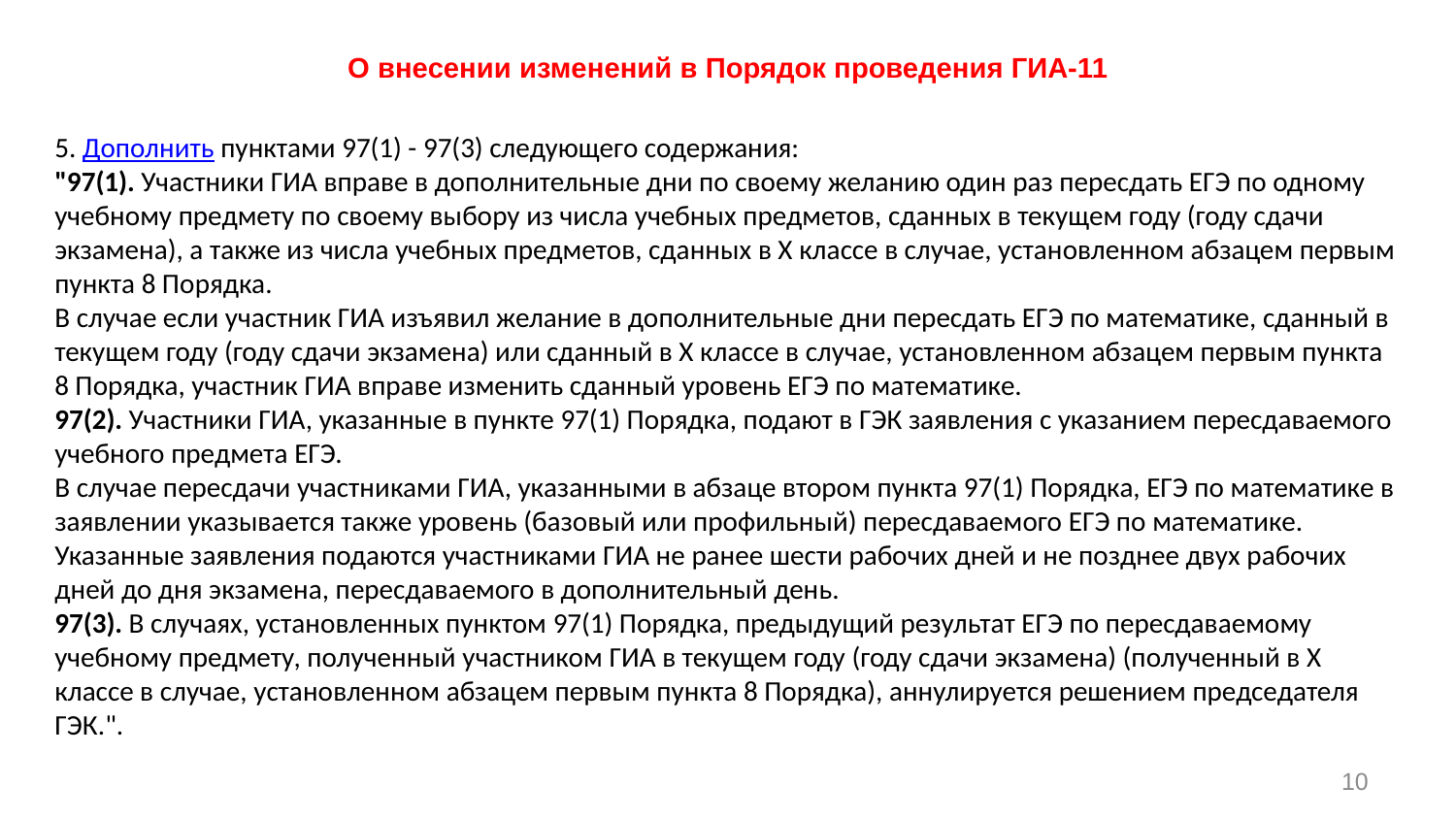

О внесении изменений в Порядок проведения ГИА-11

5. Дополнить пунктами 97(1) - 97(3) следующего содержания:
"97(1). Участники ГИА вправе в дополнительные дни по своему желанию один раз пересдать ЕГЭ по одному учебному предмету по своему выбору из числа учебных предметов, сданных в текущем году (году сдачи экзамена), а также из числа учебных предметов, сданных в X классе в случае, установленном абзацем первым пункта 8 Порядка.
В случае если участник ГИА изъявил желание в дополнительные дни пересдать ЕГЭ по математике, сданный в текущем году (году сдачи экзамена) или сданный в X классе в случае, установленном абзацем первым пункта 8 Порядка, участник ГИА вправе изменить сданный уровень ЕГЭ по математике.
97(2). Участники ГИА, указанные в пункте 97(1) Порядка, подают в ГЭК заявления с указанием пересдаваемого учебного предмета ЕГЭ.
В случае пересдачи участниками ГИА, указанными в абзаце втором пункта 97(1) Порядка, ЕГЭ по математике в заявлении указывается также уровень (базовый или профильный) пересдаваемого ЕГЭ по математике.
Указанные заявления подаются участниками ГИА не ранее шести рабочих дней и не позднее двух рабочих дней до дня экзамена, пересдаваемого в дополнительный день.
97(3). В случаях, установленных пунктом 97(1) Порядка, предыдущий результат ЕГЭ по пересдаваемому учебному предмету, полученный участником ГИА в текущем году (году сдачи экзамена) (полученный в X классе в случае, установленном абзацем первым пункта 8 Порядка), аннулируется решением председателя ГЭК.".

10